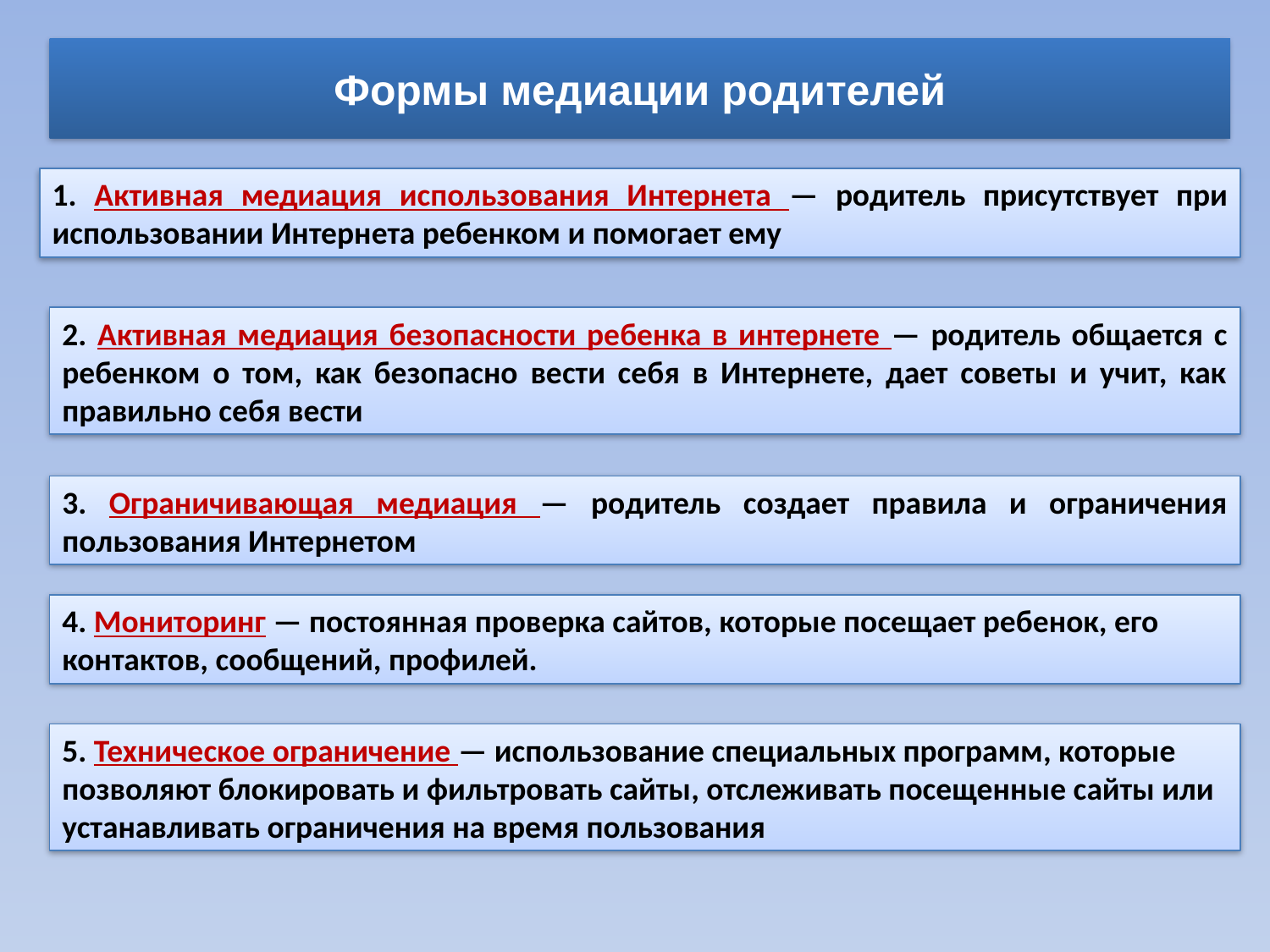

# Формы медиации родителей
1. Активная медиация использования Интернета — родитель присутствует при использовании Интернета ребенком и помогает ему
2. Активная медиация безопасности ребенка в интернете — родитель общается с ребенком о том, как безопасно вести себя в Интернете, дает советы и учит, как правильно себя вести
3. Ограничивающая медиация — родитель создает правила и ограничения пользования Интернетом
4. Мониторинг — постоянная проверка сайтов, которые посещает ребенок, его контактов, сообщений, профилей.
5. Техническое ограничение — использование специальных программ, которые позволяют блокировать и фильтровать сайты, отслеживать посещенные сайты или устанавливать ограничения на время пользования